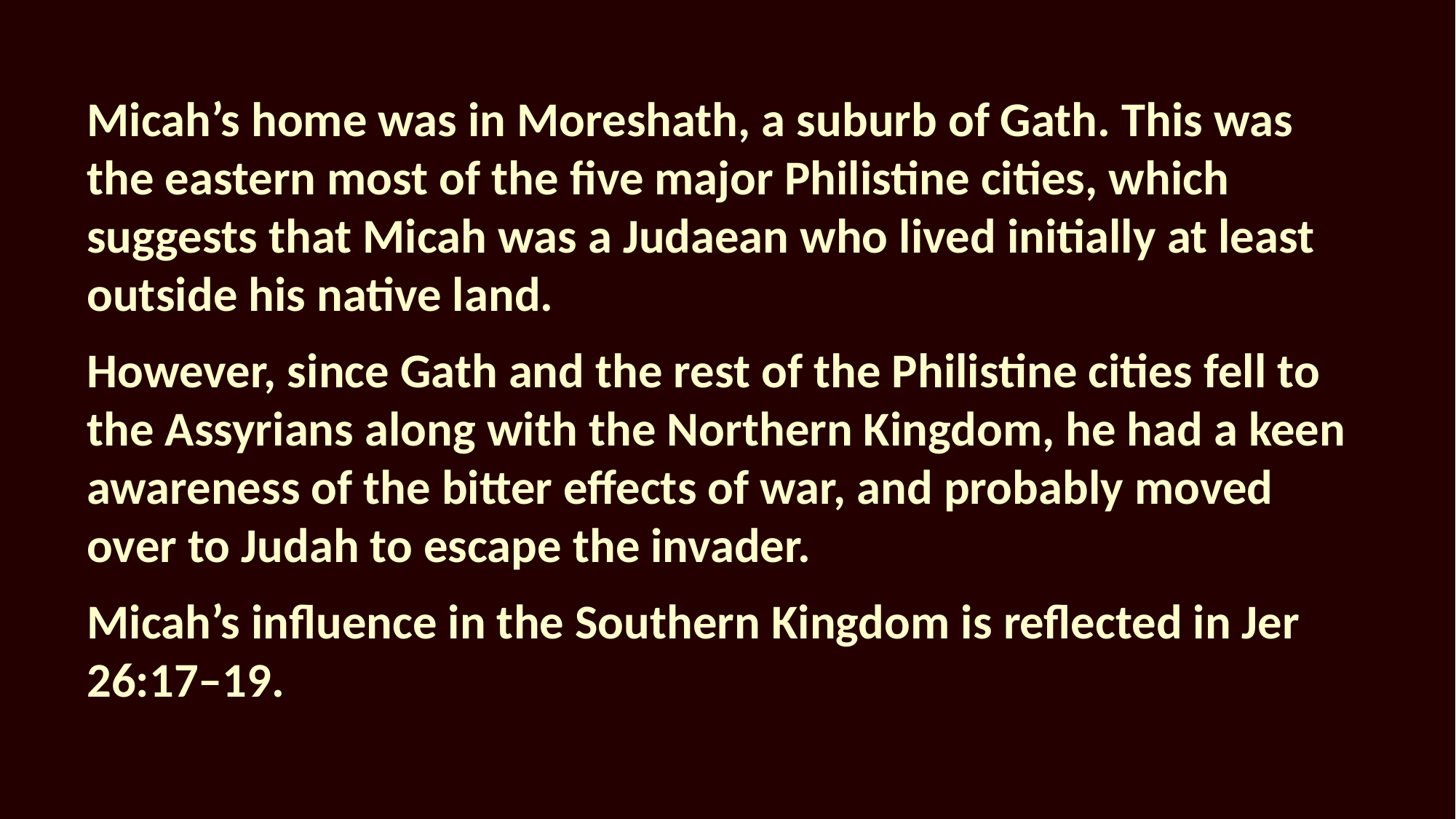

Micah’s home was in Moreshath, a suburb of Gath. This was the eastern most of the five major Philistine cities, which suggests that Micah was a Judaean who lived initially at least outside his native land.
However, since Gath and the rest of the Philistine cities fell to the Assyrians along with the Northern Kingdom, he had a keen awareness of the bitter effects of war, and probably moved over to Judah to escape the invader.
Micah’s influence in the Southern Kingdom is reflected in Jer 26:17–19.